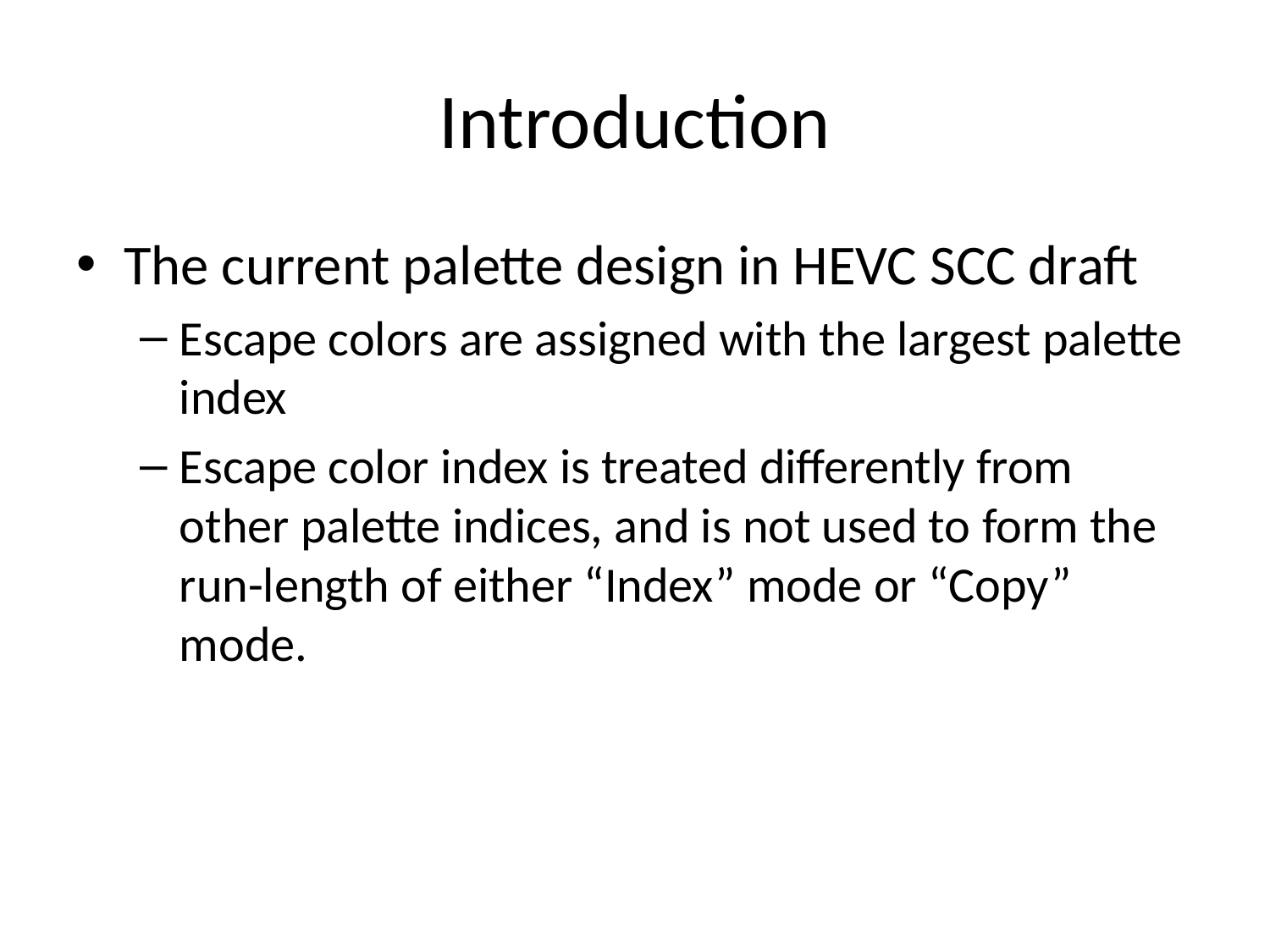

# Introduction
The current palette design in HEVC SCC draft
Escape colors are assigned with the largest palette index
Escape color index is treated differently from other palette indices, and is not used to form the run-length of either “Index” mode or “Copy” mode.